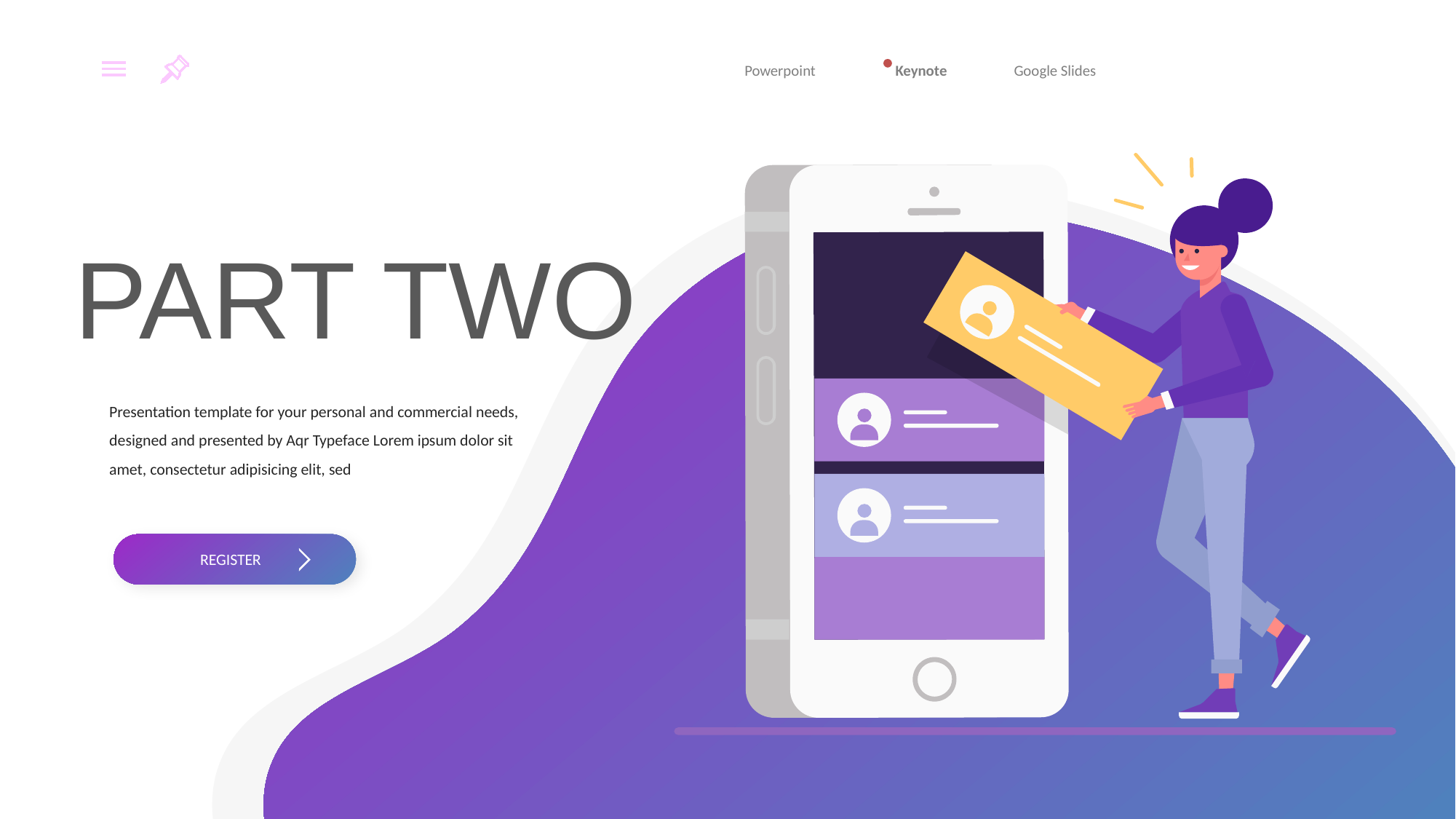

Powerpoint
Keynote
Google Slides

PART TWO
Presentation template for your personal and commercial needs, designed and presented by Aqr Typeface Lorem ipsum dolor sit amet, consectetur adipisicing elit, sed

REGISTER